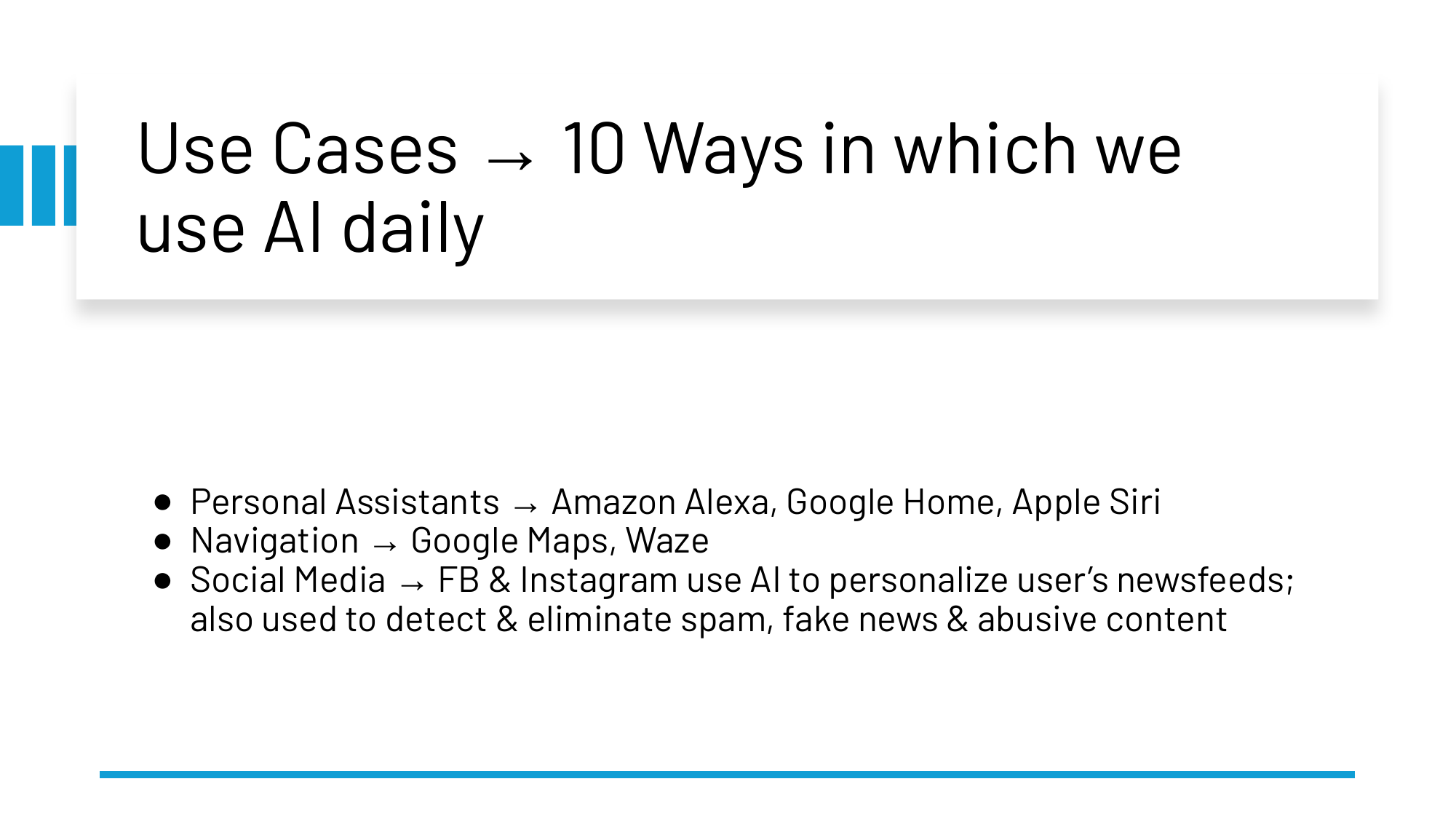

# Use Cases → 10 Ways in which we use AI daily

Personal Assistants → Amazon Alexa, Google Home, Apple Siri
Navigation → Google Maps, Waze
Social Media → FB & Instagram use AI to personalize user’s newsfeeds; also used to detect & eliminate spam, fake news & abusive content